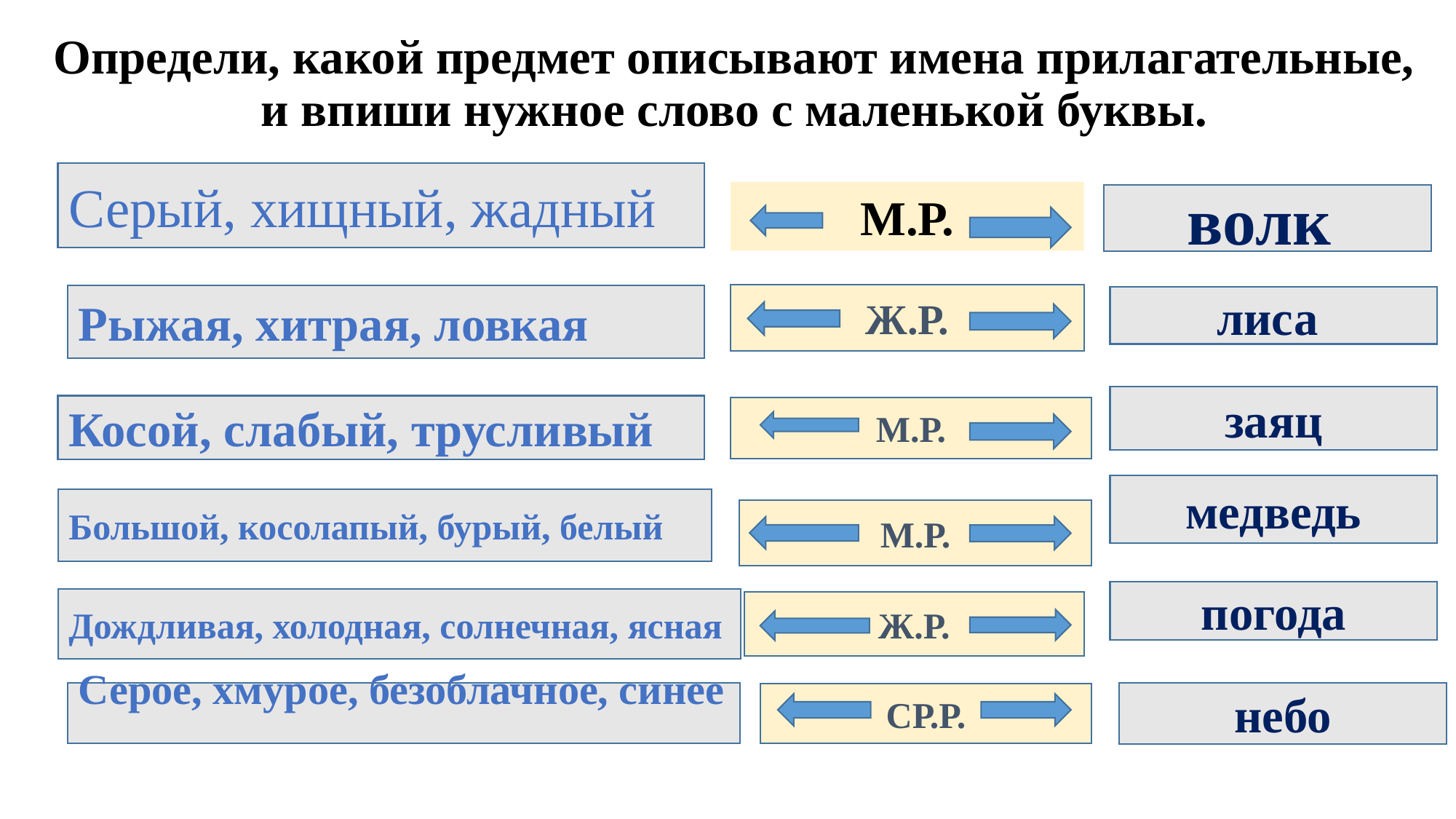

# Определи, какой предмет описывают имена прилагательные, и впиши нужное слово с маленькой буквы.

Серый, хищный, жадный
М.Р.
волк

Ж.Р.
Рыжая, хитрая, ловкая
лиса

заяц
Косой, слабый, трусливый
М.Р.

медведь
Большой, косолапый, бурый, белый
М.Р.

погода
Дождливая, холодная, солнечная, ясная
Ж.Р.

Серое, хмурое, безоблачное, синее
небо
СР.Р.